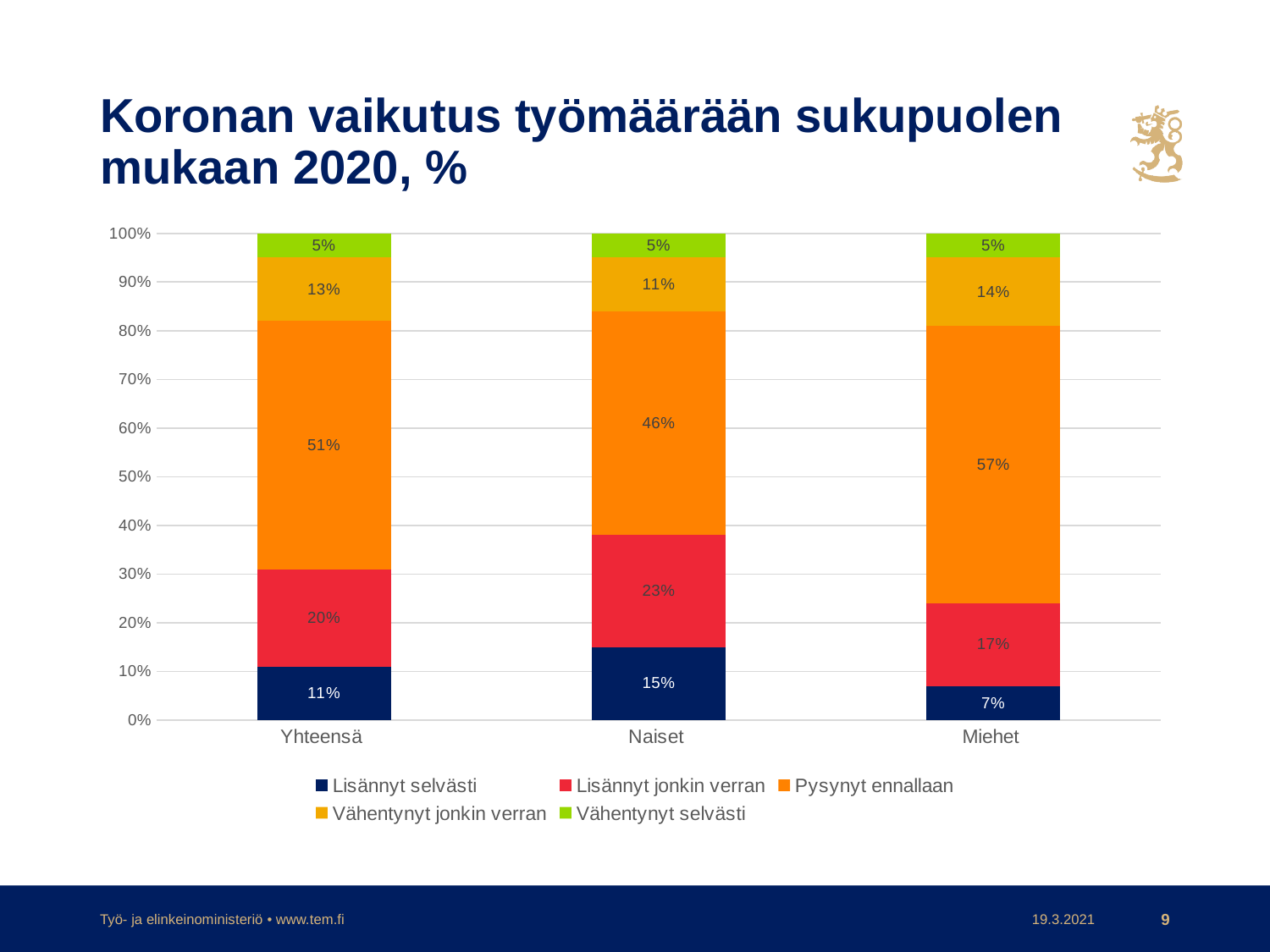

# Koronan vaikutus työmäärään sukupuolen mukaan 2020, %

### Chart

| Category | Lisännyt selvästi  | Lisännyt jonkin verran | Pysynyt ennallaan | Vähentynyt jonkin verran | Vähentynyt selvästi |
|---|---|---|---|---|---|
| Yhteensä  | 0.11 | 0.2 | 0.51 | 0.13 | 0.05 |
| Naiset  | 0.15 | 0.23 | 0.46 | 0.11 | 0.05 |
| Miehet  | 0.07 | 0.17 | 0.57 | 0.14 | 0.05 |
Työ- ja elinkeinoministeriö • www.tem.fi
19.3.2021
9